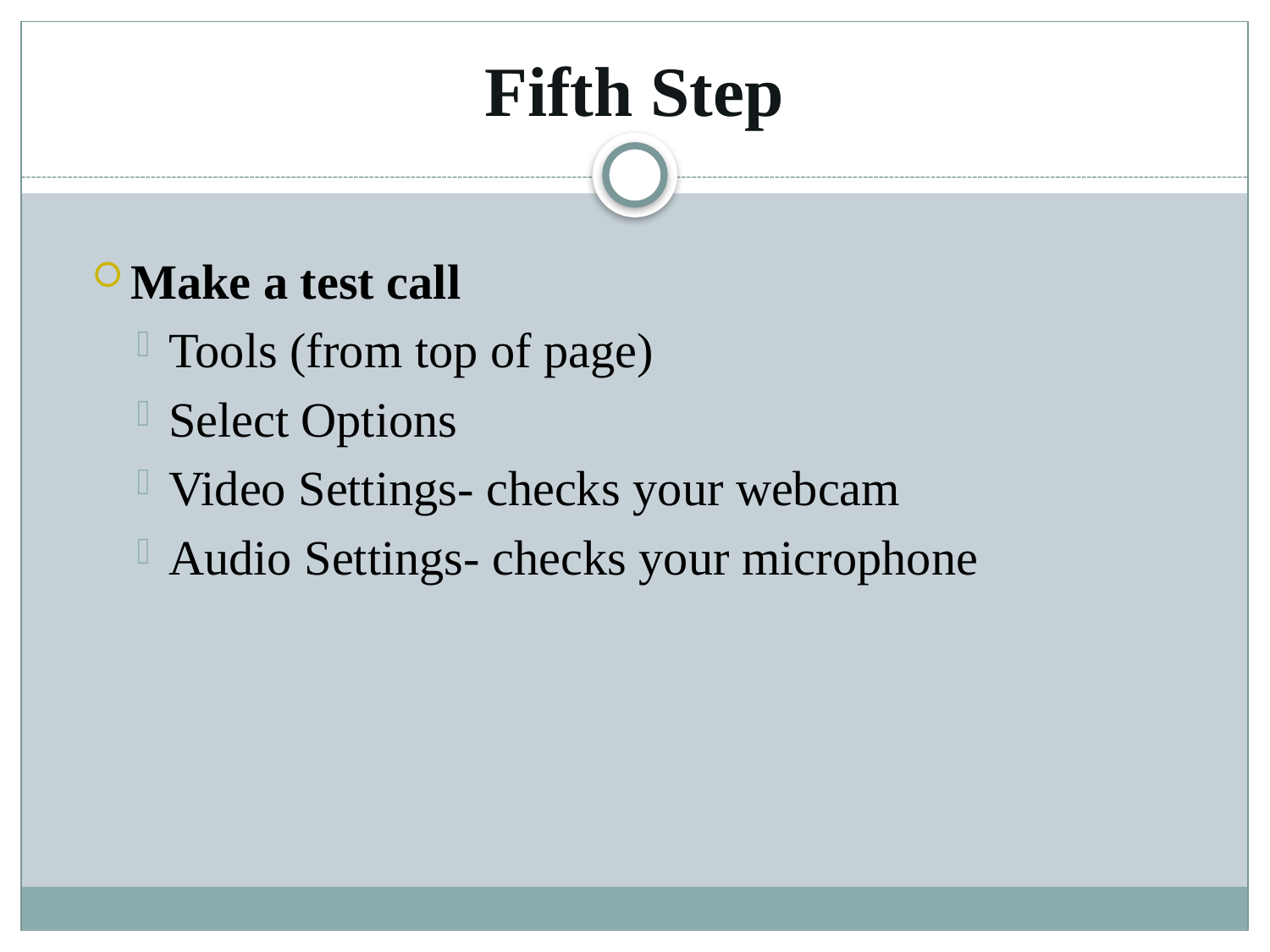

# Fifth Step
Make a test call
Tools (from top of page)
Select Options
Video Settings- checks your webcam
Audio Settings- checks your microphone